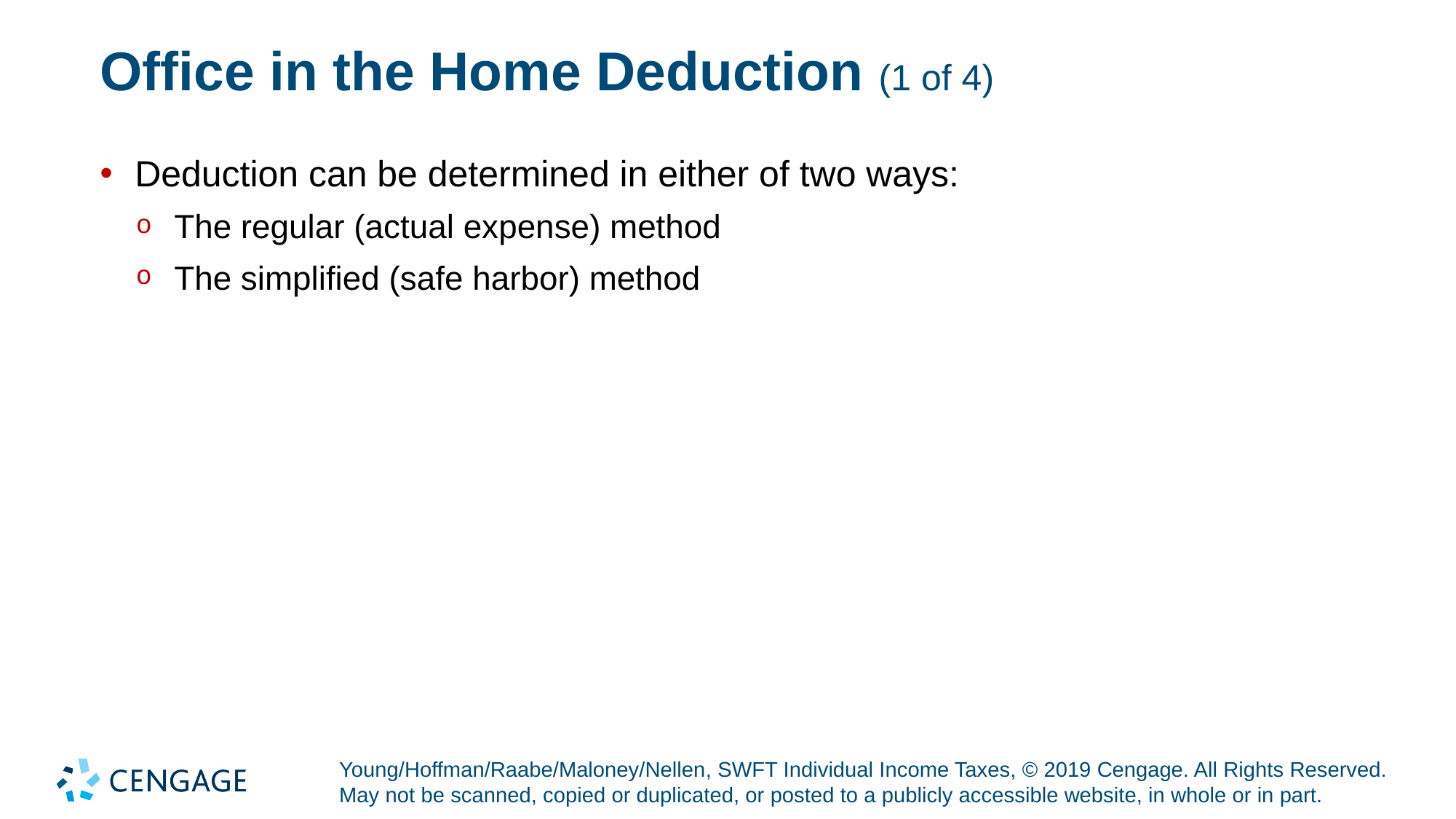

# Office in the Home Deduction (1 of 4)
Deduction can be determined in either of two ways:
The regular (actual expense) method
The simplified (safe harbor) method